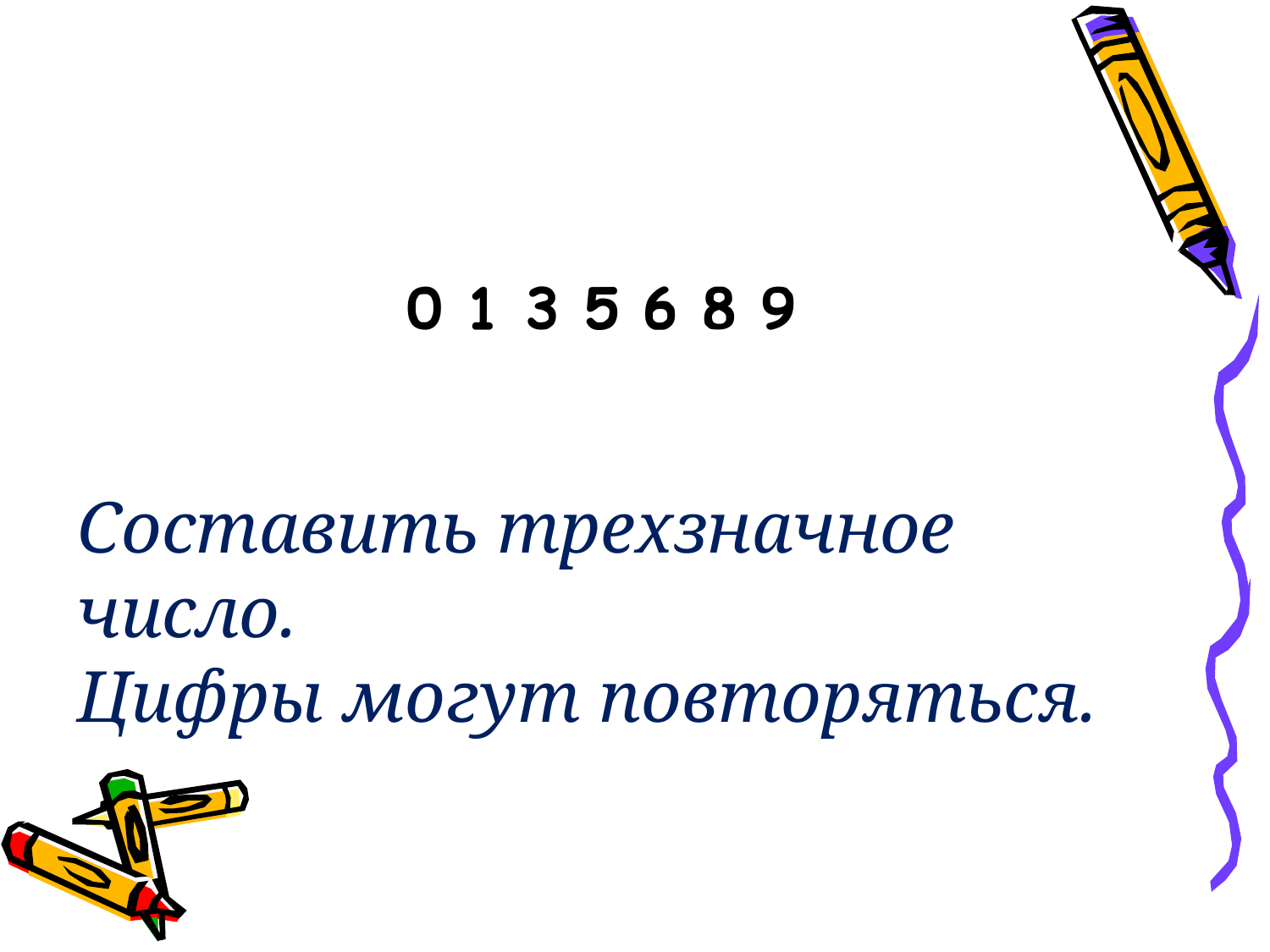

0 1 3 5 6 8 9
Составить трехзначное число.
Цифры могут повторяться.